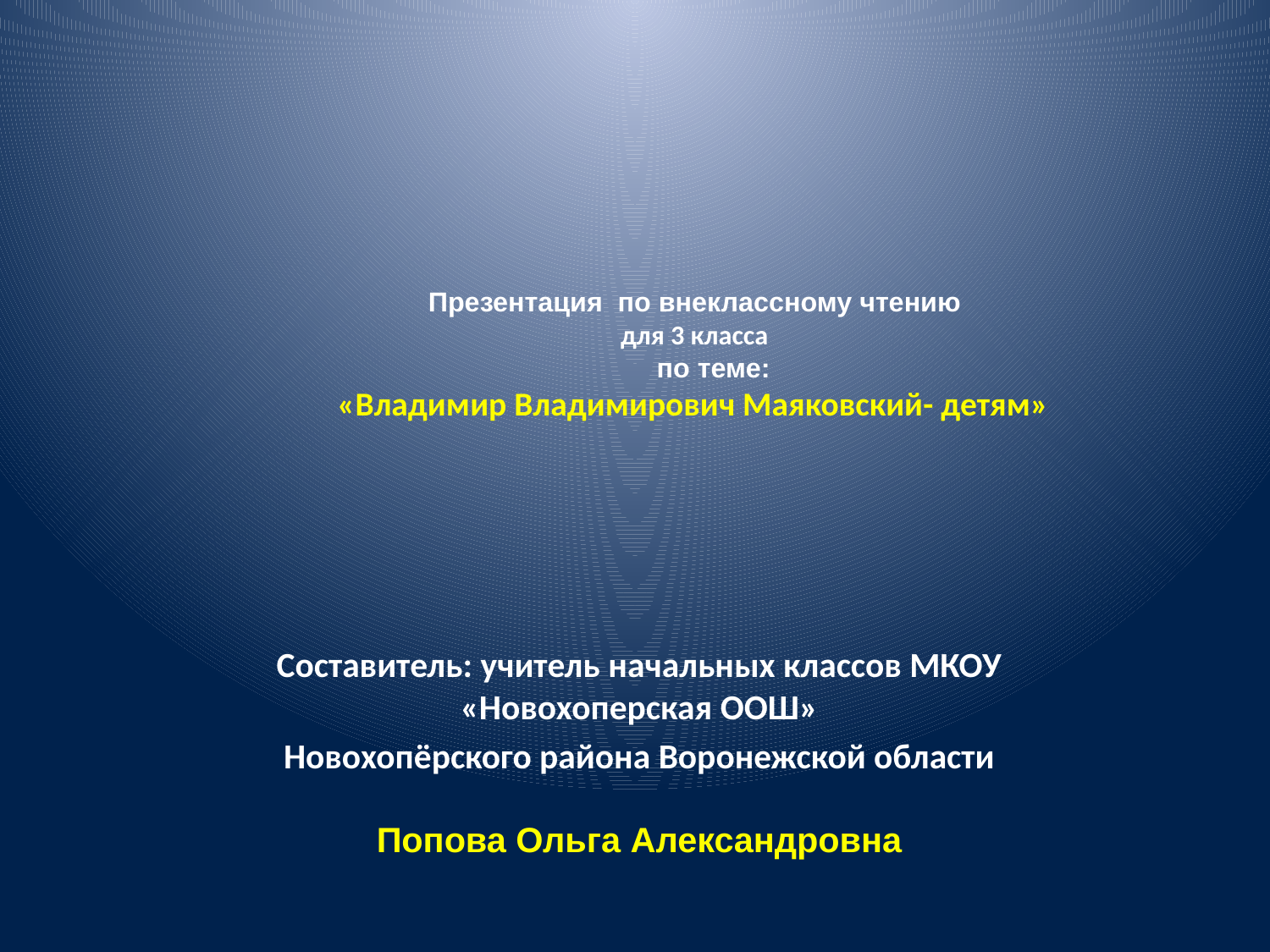

# Презентация  по внеклассному чтению для 3 класса по теме: «Владимир Владимирович Маяковский- детям»
Составитель: учитель начальных классов МКОУ «Новохоперская ООШ»
Новохопёрского района Воронежской области
Попова Ольга Александровна